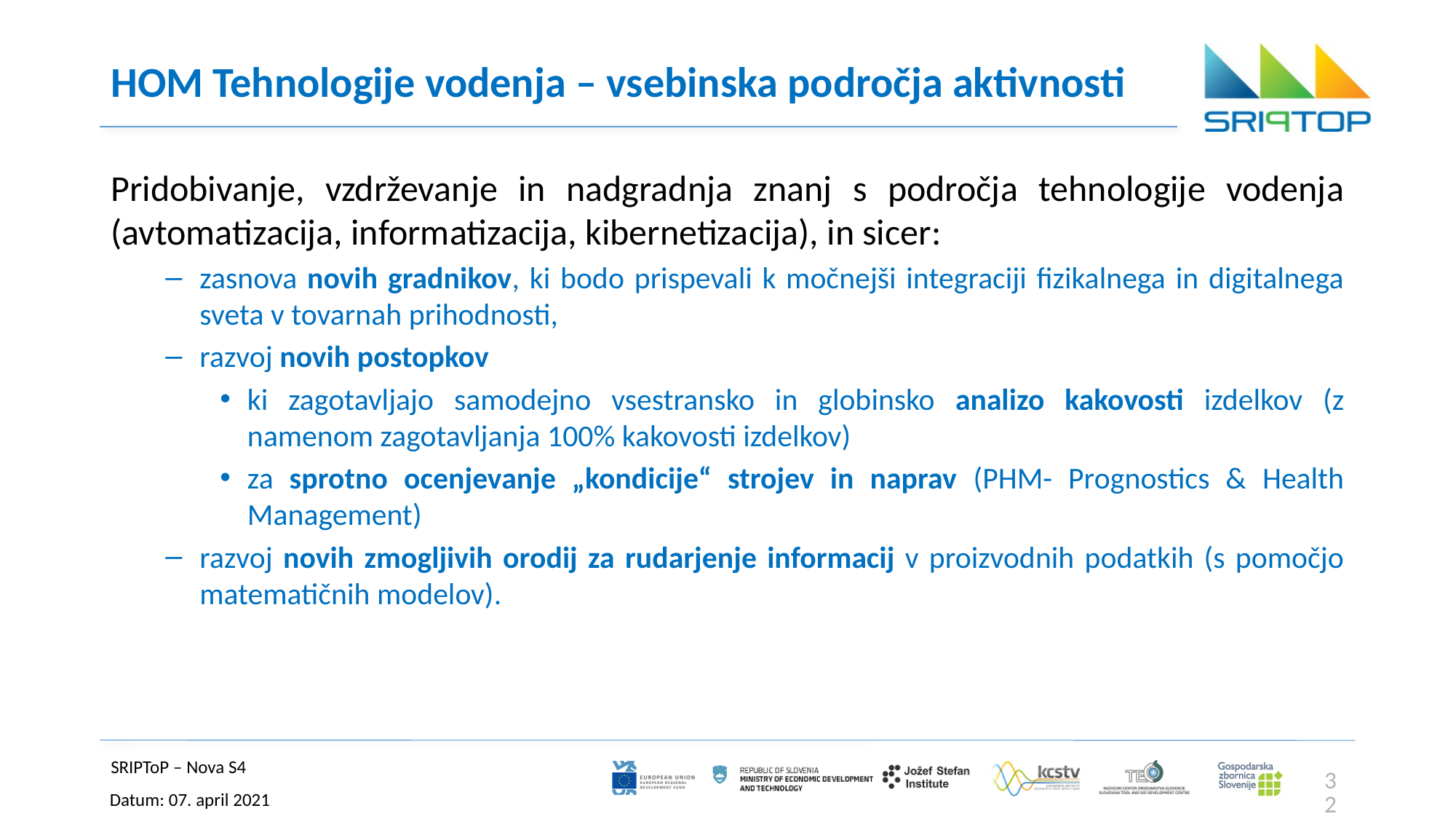

# HOM Tehnologije vodenja – vsebinska področja aktivnosti

Pridobivanje, vzdrževanje in nadgradnja znanj s področja tehnologije vodenja (avtomatizacija, informatizacija, kibernetizacija), in sicer:
zasnova novih gradnikov, ki bodo prispevali k močnejši integraciji fizikalnega in digitalnega sveta v tovarnah prihodnosti,
razvoj novih postopkov
ki zagotavljajo samodejno vsestransko in globinsko analizo kakovosti izdelkov (z namenom zagotavljanja 100% kakovosti izdelkov)
za sprotno ocenjevanje „kondicije“ strojev in naprav (PHM- Prognostics & Health Management)
razvoj novih zmogljivih orodij za rudarjenje informacij v proizvodnih podatkih (s pomočjo matematičnih modelov).
32